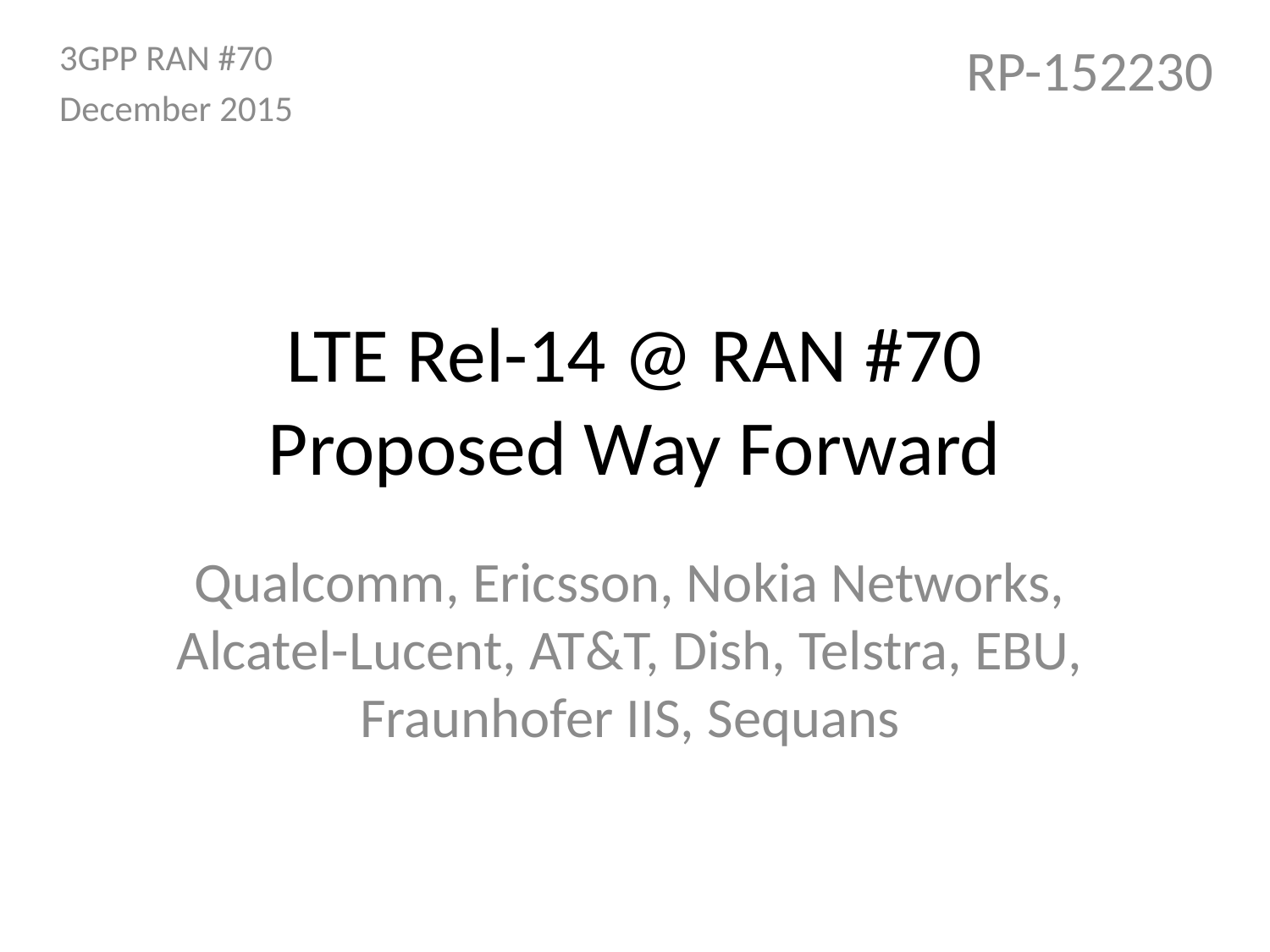

3GPP RAN #70
December 2015
RP-152230
# LTE Rel-14 @ RAN #70 Proposed Way Forward
Qualcomm, Ericsson, Nokia Networks, Alcatel-Lucent, AT&T, Dish, Telstra, EBU, Fraunhofer IIS, Sequans